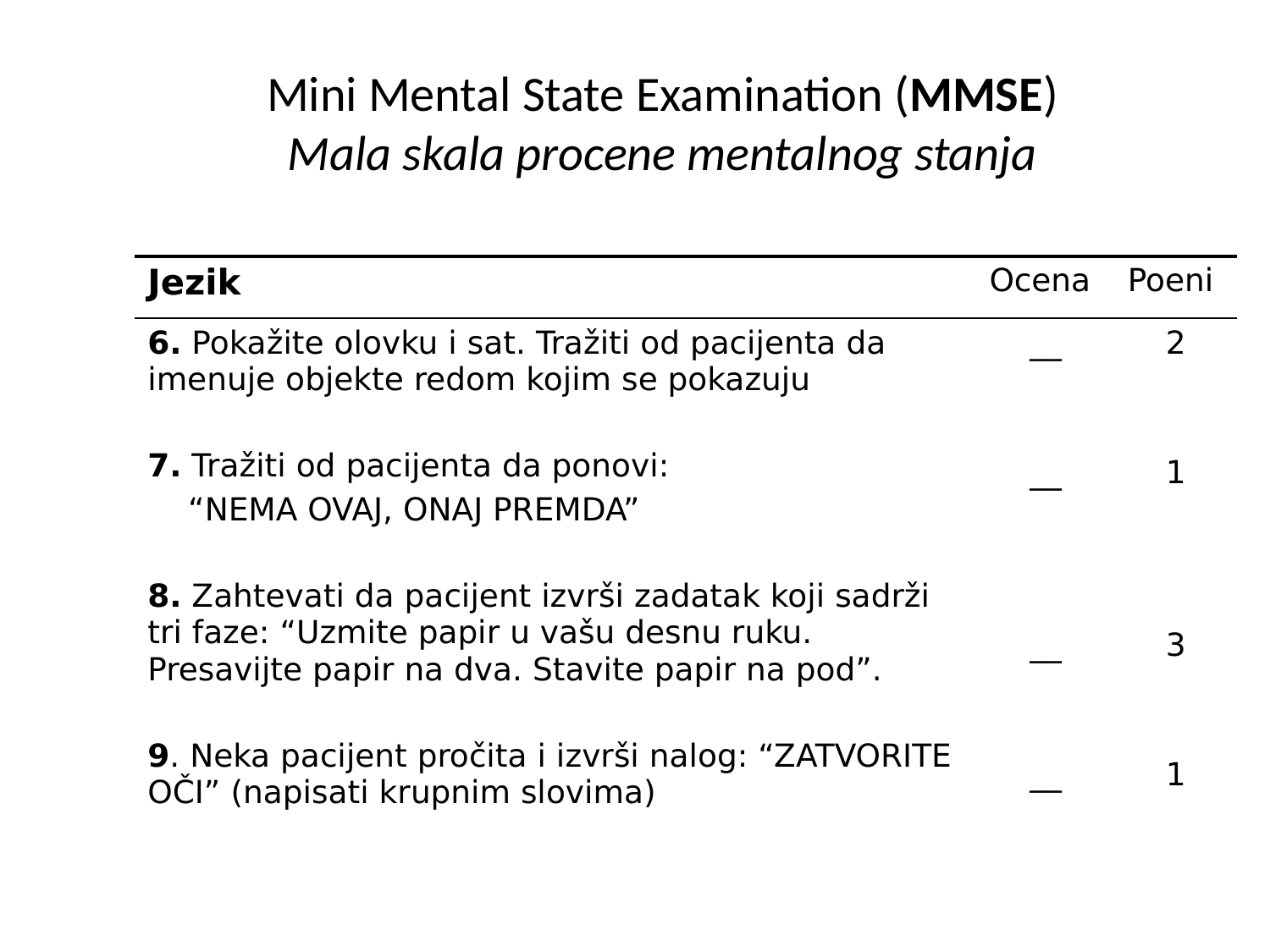

Mini Mental State Examination (MMSE)
Mala skala procene mentalnog stanja
| Jezik | Ocena | Poeni |
| --- | --- | --- |
| 6. Pokažite olovku i sat. Tražiti od pacijenta da imenuje objekte redom kojim se pokazuju 7. Tražiti od pacijenta da ponovi: “NEMA OVAJ, ONAJ PREMDA” 8. Zahtevati da pacijent izvrši zadatak koji sadrži tri faze: “Uzmite papir u vašu desnu ruku. Presavijte papir na dva. Stavite papir na pod”. 9. Neka pacijent pročita i izvrši nalog: “ZATVORITE OČI” (napisati krupnim slovima) | \_\_ \_\_ \_\_ \_\_ | 2 1 3 1 |